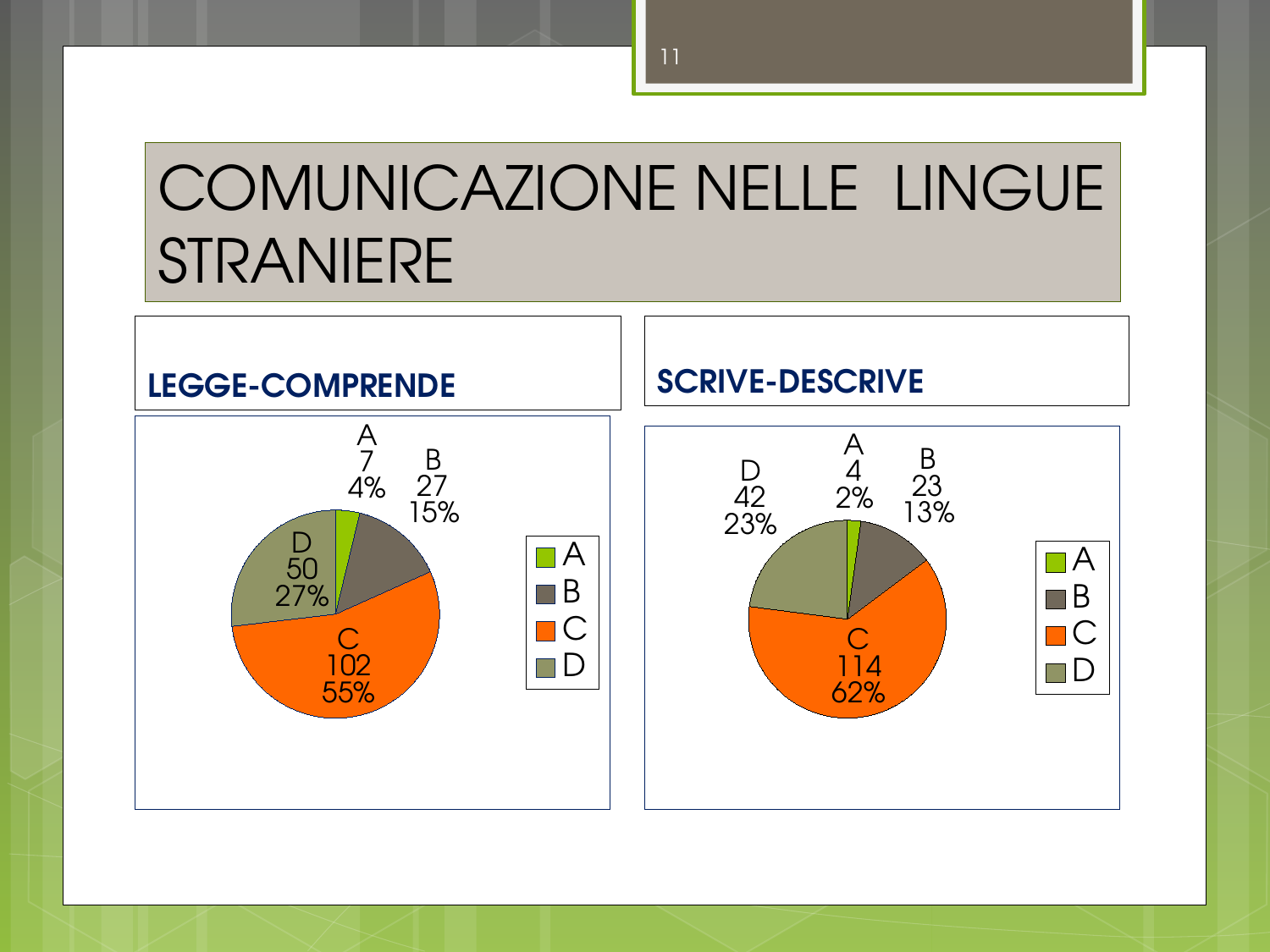

11
# COMUNICAZIONE NELLE  LINGUE STRANIERE
LEGGE-COMPRENDE
SCRIVE-DESCRIVE

### Chart

| Category | Vendite |
|---|---|
| A | 7.0 |
| B | 27.0 |
| C | 102.0 |
| D | 50.0 |

### Chart

| Category | Vendite |
|---|---|
| A | 4.0 |
| B | 23.0 |
| C | 114.0 |
| D | 42.0 |